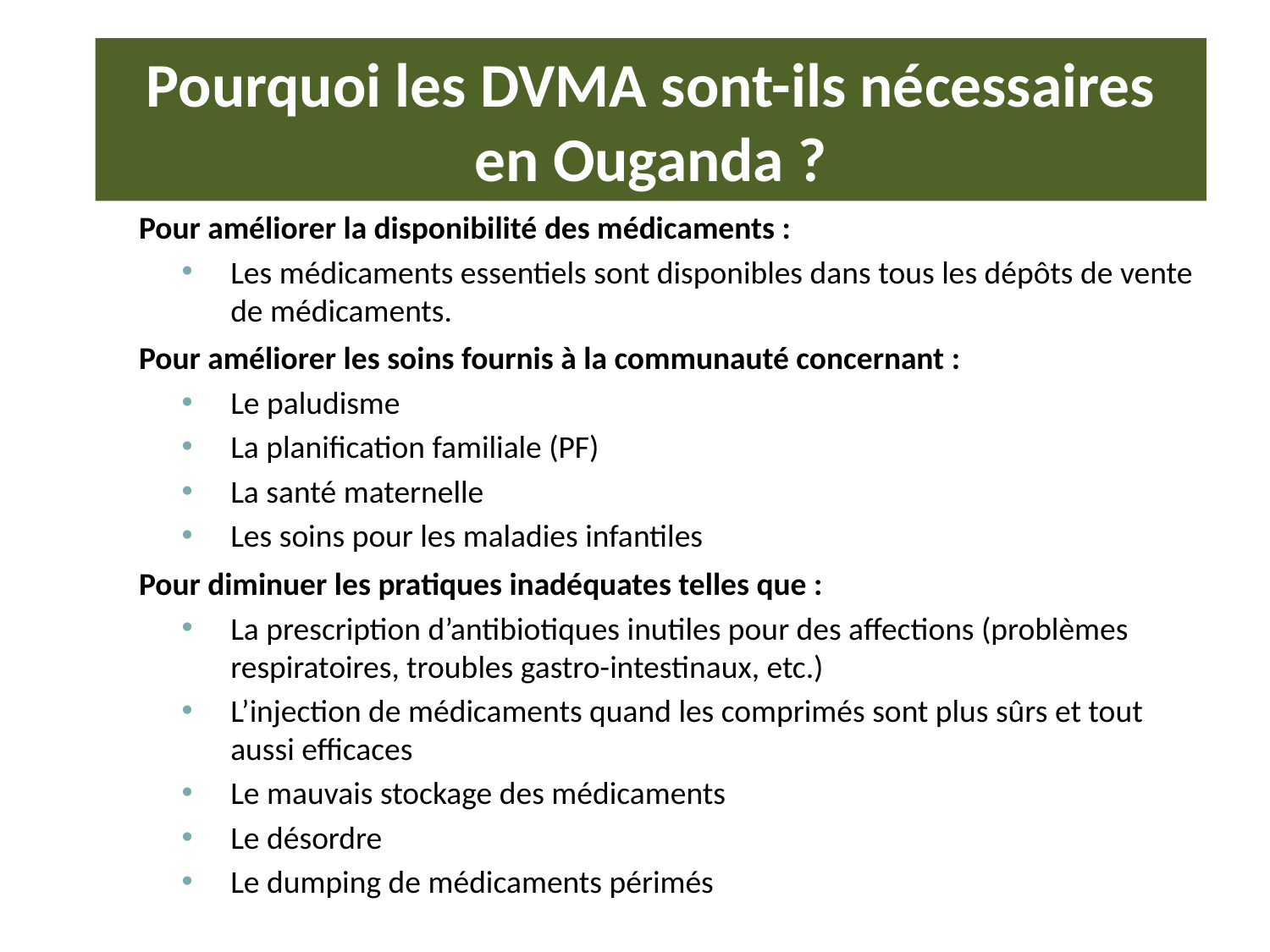

# Pourquoi les DVMA sont-ils nécessaires en Ouganda ?
Pour améliorer la disponibilité des médicaments :
Les médicaments essentiels sont disponibles dans tous les dépôts de vente de médicaments.
Pour améliorer les soins fournis à la communauté concernant :
Le paludisme
La planification familiale (PF)
La santé maternelle
Les soins pour les maladies infantiles
Pour diminuer les pratiques inadéquates telles que :
La prescription d’antibiotiques inutiles pour des affections (problèmes respiratoires, troubles gastro-intestinaux, etc.)
L’injection de médicaments quand les comprimés sont plus sûrs et tout aussi efficaces
Le mauvais stockage des médicaments
Le désordre
Le dumping de médicaments périmés